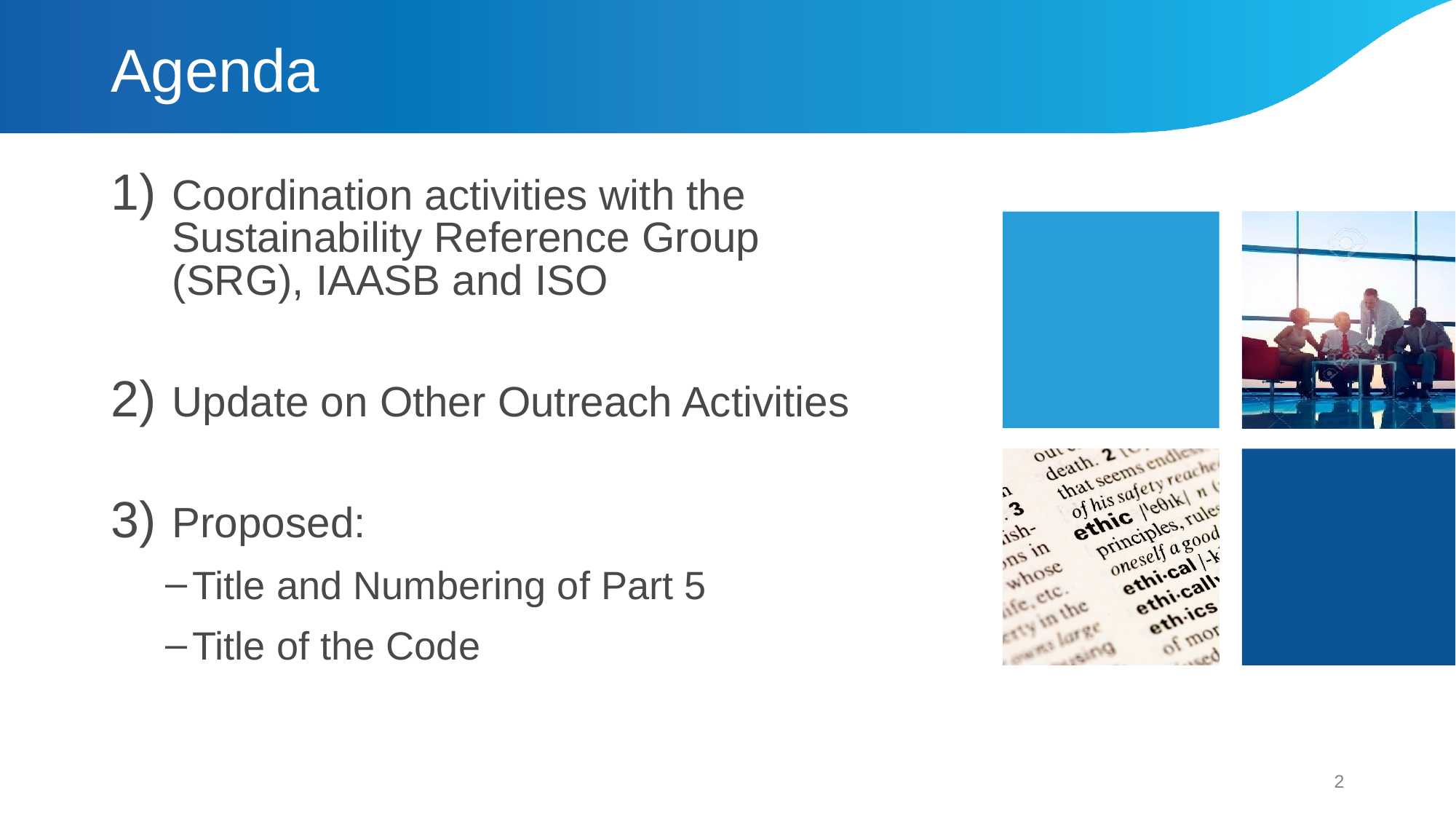

# Agenda
Coordination activities with the Sustainability Reference Group (SRG), IAASB and ISO

Update on Other Outreach Activities

Proposed:
Title and Numbering of Part 5
Title of the Code

2